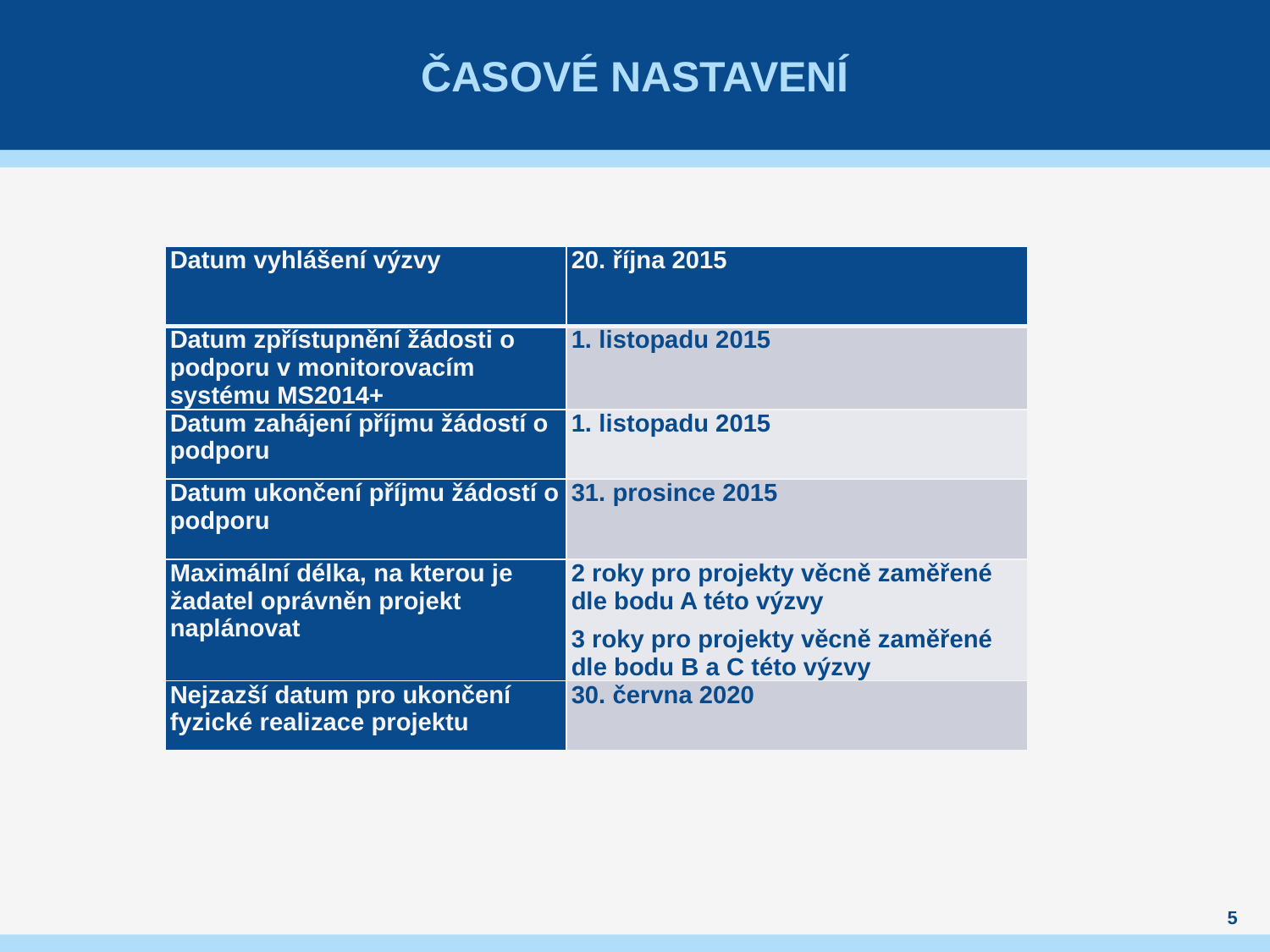

# Časové nastavení
| Datum vyhlášení výzvy | 20. října 2015 |
| --- | --- |
| Datum zpřístupnění žádosti o podporu v monitorovacím systému MS2014+ | 1. listopadu 2015 |
| Datum zahájení příjmu žádostí o podporu | 1. listopadu 2015 |
| Datum ukončení příjmu žádostí o podporu | 31. prosince 2015 |
| Maximální délka, na kterou je žadatel oprávněn projekt naplánovat | 2 roky pro projekty věcně zaměřené dle bodu A této výzvy 3 roky pro projekty věcně zaměřené dle bodu B a C této výzvy |
| Nejzazší datum pro ukončení fyzické realizace projektu | 30. června 2020 |
5